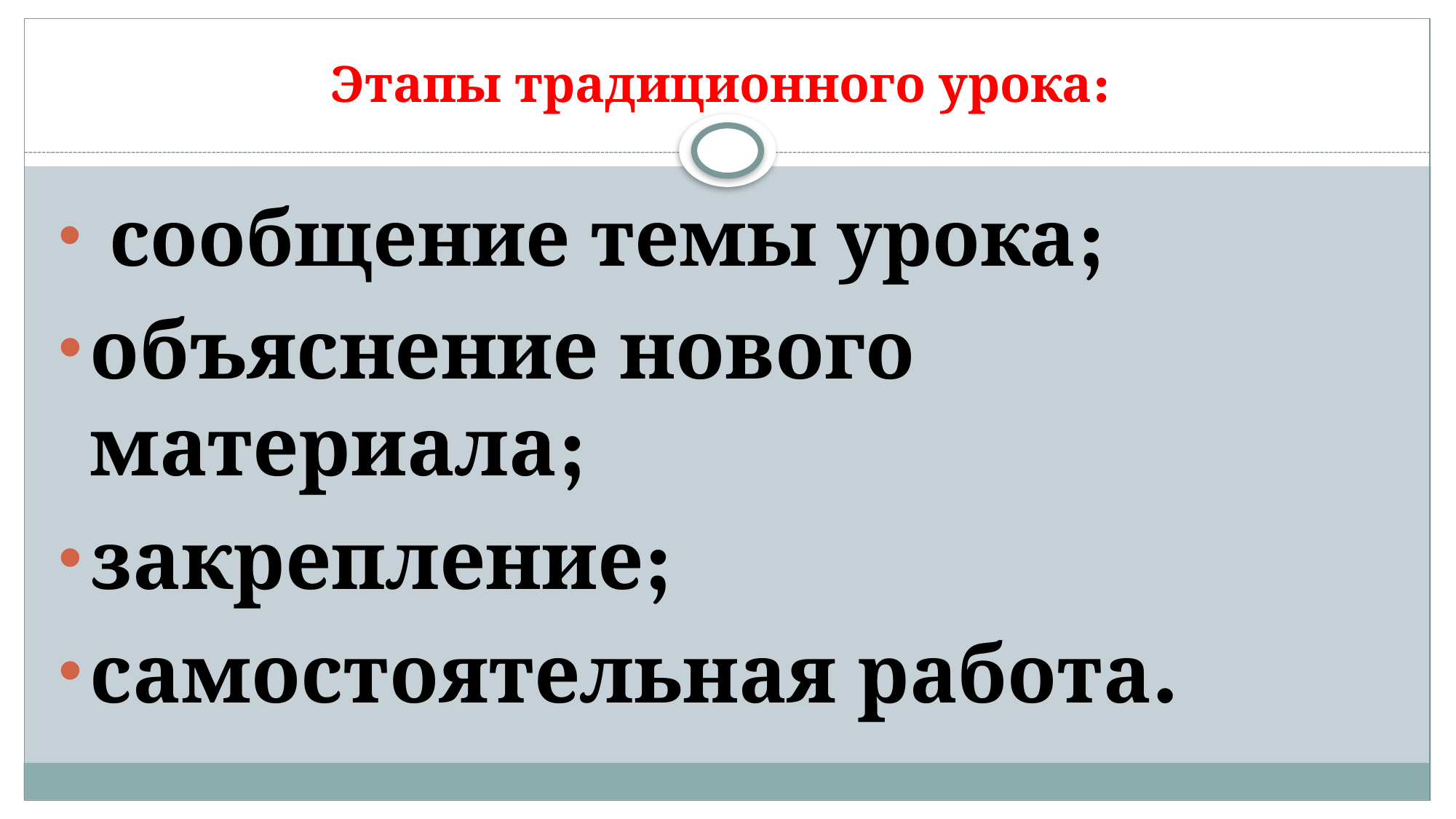

# Этапы традиционного урока:
 сообщение темы урока;
объяснение нового материала;
закрепление;
самостоятельная работа.